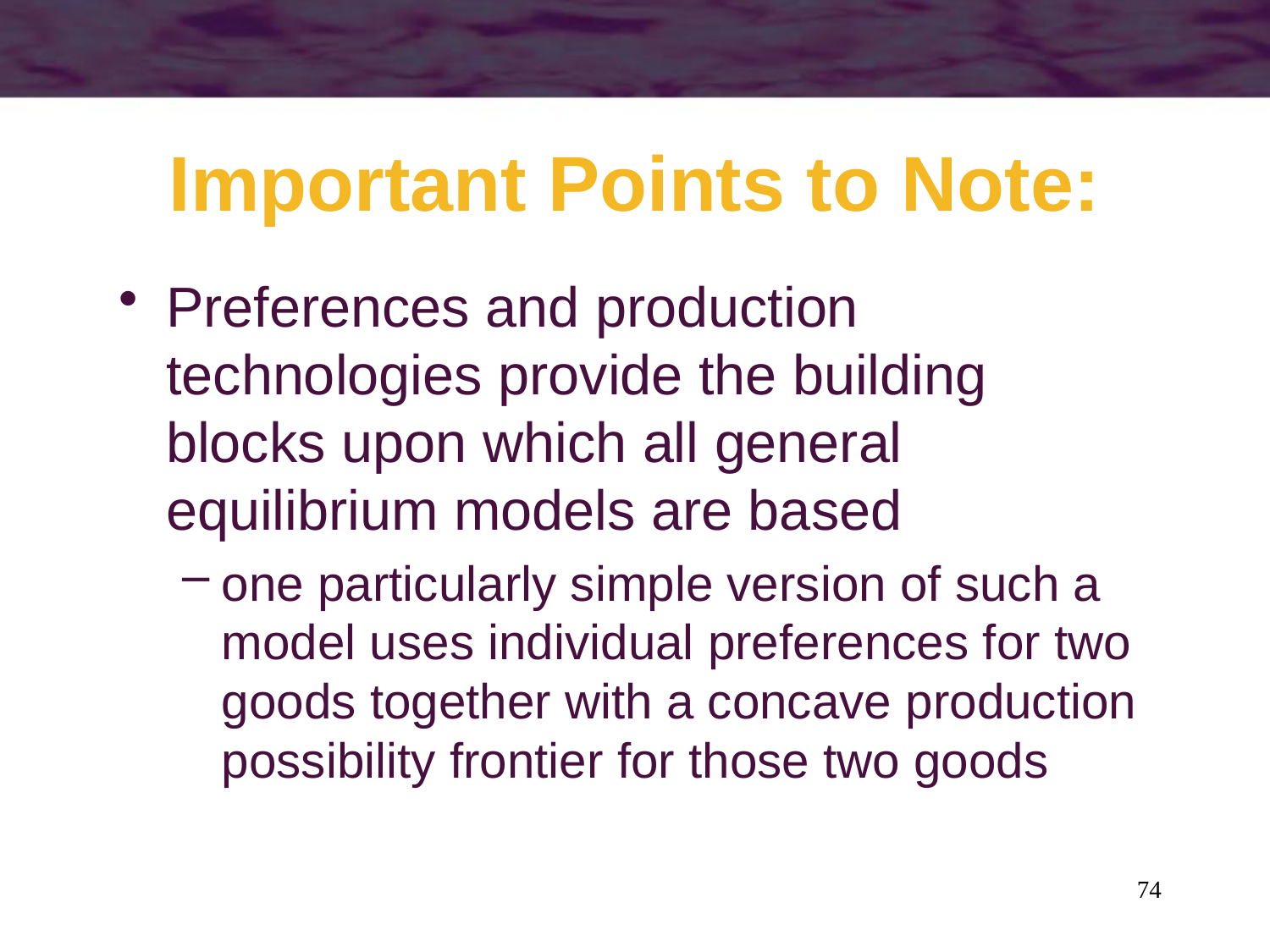

# Important Points to Note:
Preferences and production technologies provide the building blocks upon which all general equilibrium models are based
one particularly simple version of such a model uses individual preferences for two goods together with a concave production possibility frontier for those two goods
74